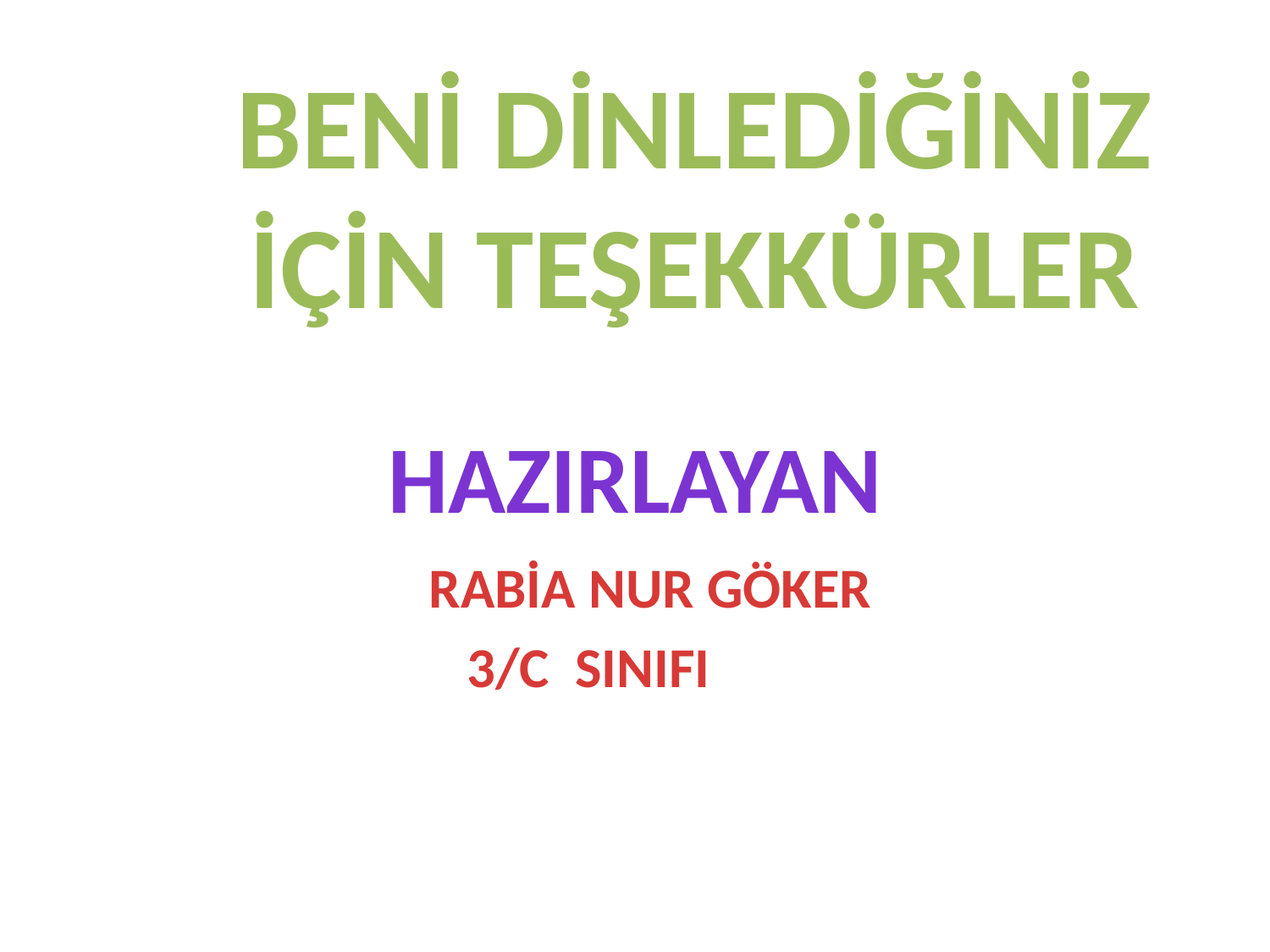

BENİ DİNLEDİĞİNİZ İÇİN TEŞEKKÜRLER
HAZIRLAYAN
                   RABİA NUR GÖKER
                      3/C  SINIFI